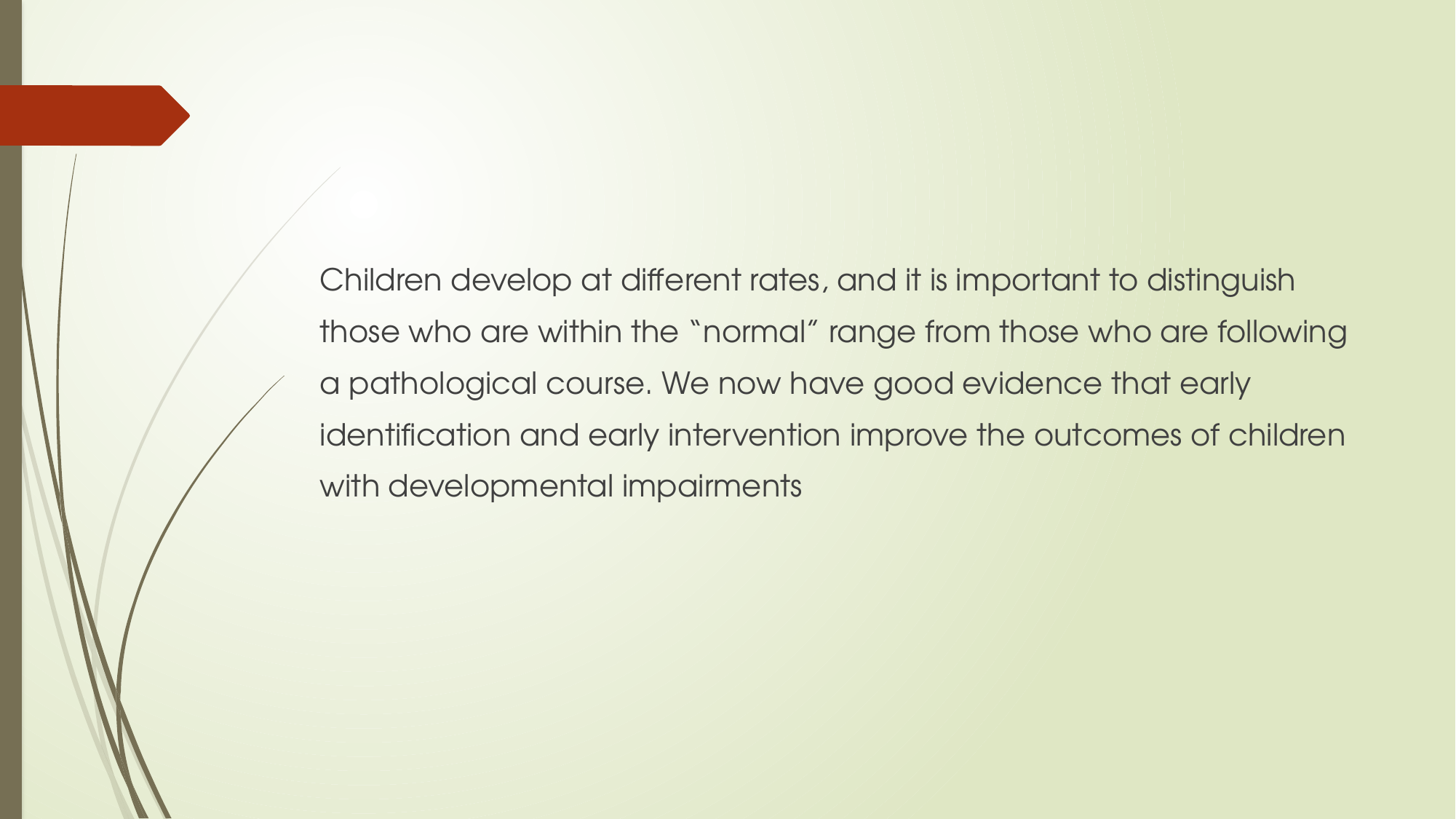

#
Children develop at different rates, and it is important to distinguish
those who are within the “normal” range from those who are following
a pathological course. We now have good evidence that early
identification and early intervention improve the outcomes of children
with developmental impairments